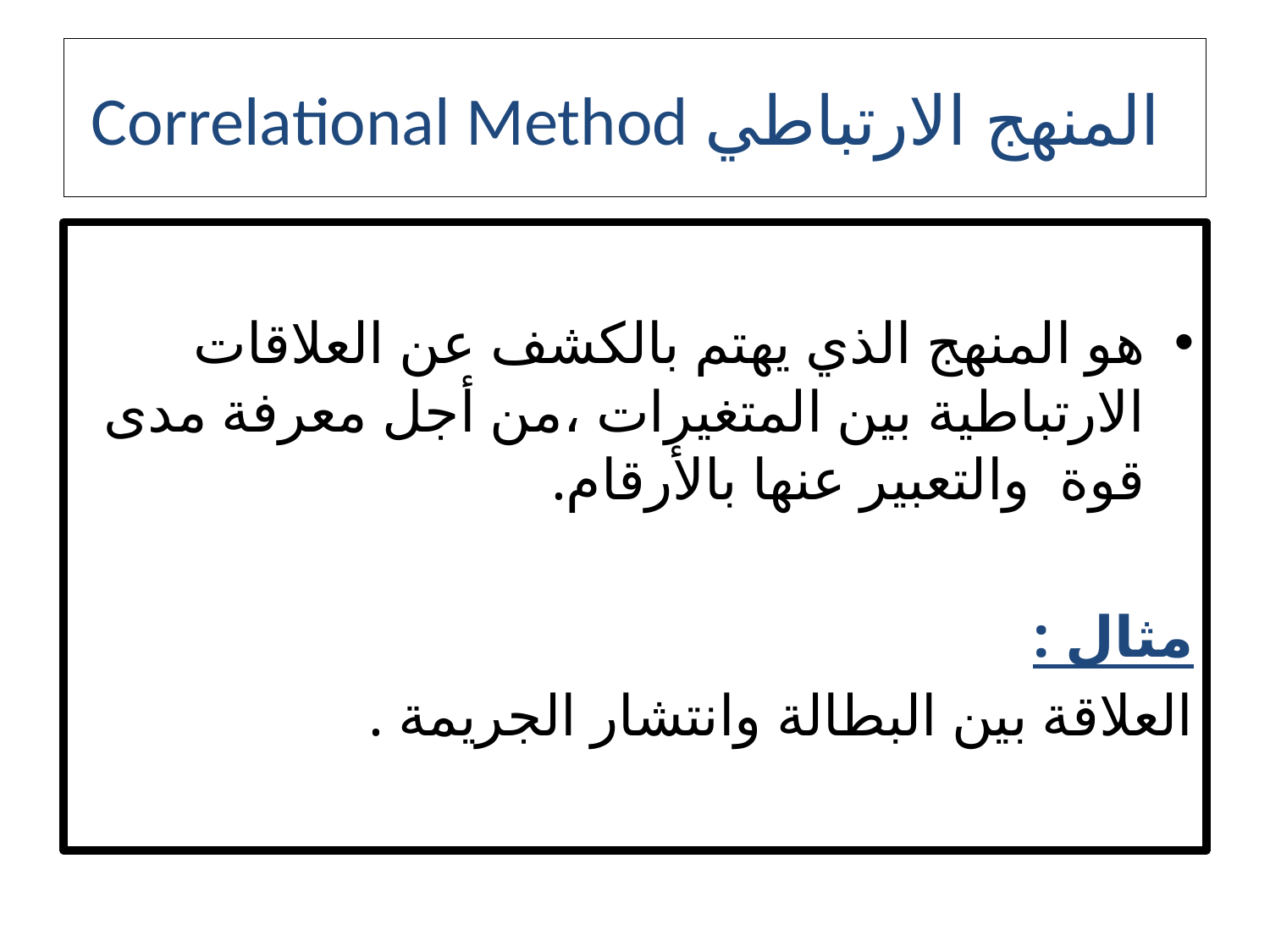

# Correlational Method المنهج الارتباطي

هو المنهج الذي يهتم بالكشف عن العلاقات الارتباطية بين المتغيرات ،من أجل معرفة مدى قوة  والتعبير عنها بالأرقام.

مثال :
العلاقة بين البطالة وانتشار الجريمة .